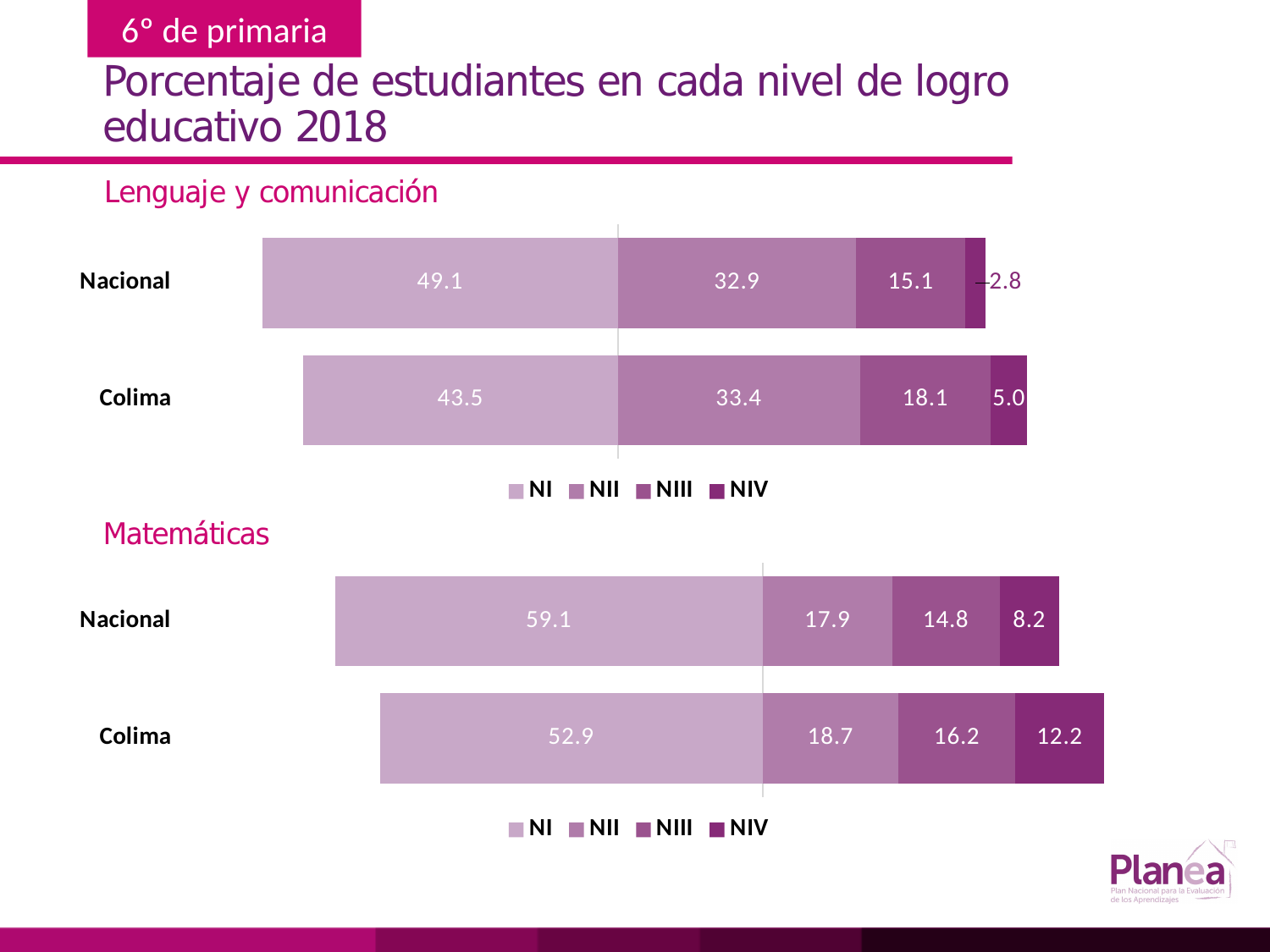

# Porcentaje de estudiantes en cada nivel de logro educativo 2018

Lenguaje y comunicación

### Chart

| Category |  |  |  |  |
|---|---|---|---|---|
| Colima | -43.5 | 33.4 | 18.1 | 5.0 |
| Nacional | -49.1 | 32.9 | 15.1 | 2.8 |
Matemáticas

### Chart

| Category |  |  |  |  |
|---|---|---|---|---|
| Colima | -52.9 | 18.7 | 16.2 | 12.2 |
| Nacional | -59.1 | 17.9 | 14.8 | 8.2 |